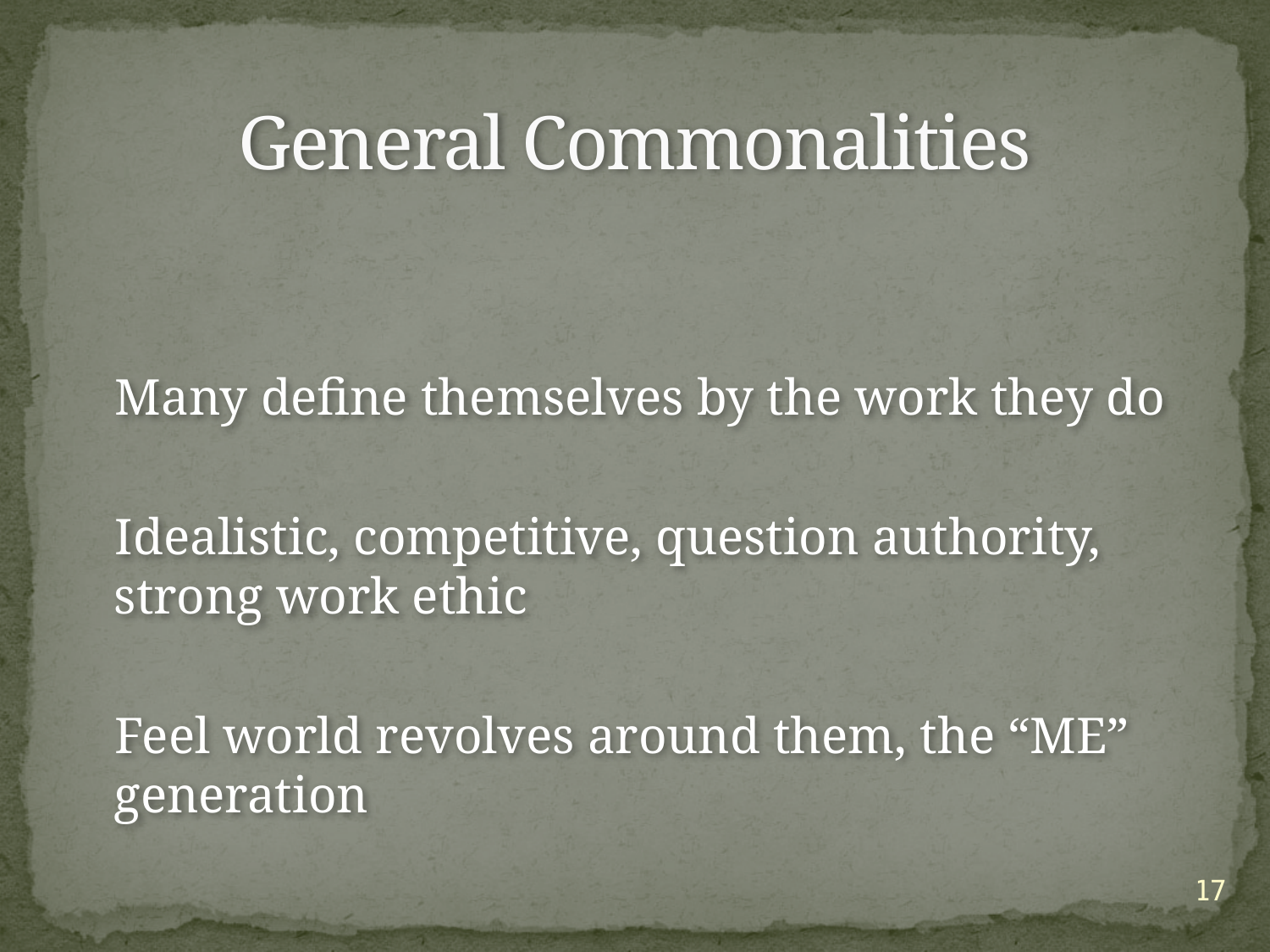

# General Commonalities
   Many define themselves by the work they do

   Idealistic, competitive, question authority, strong work ethic

   Feel world revolves around them, the “ME” generation
17